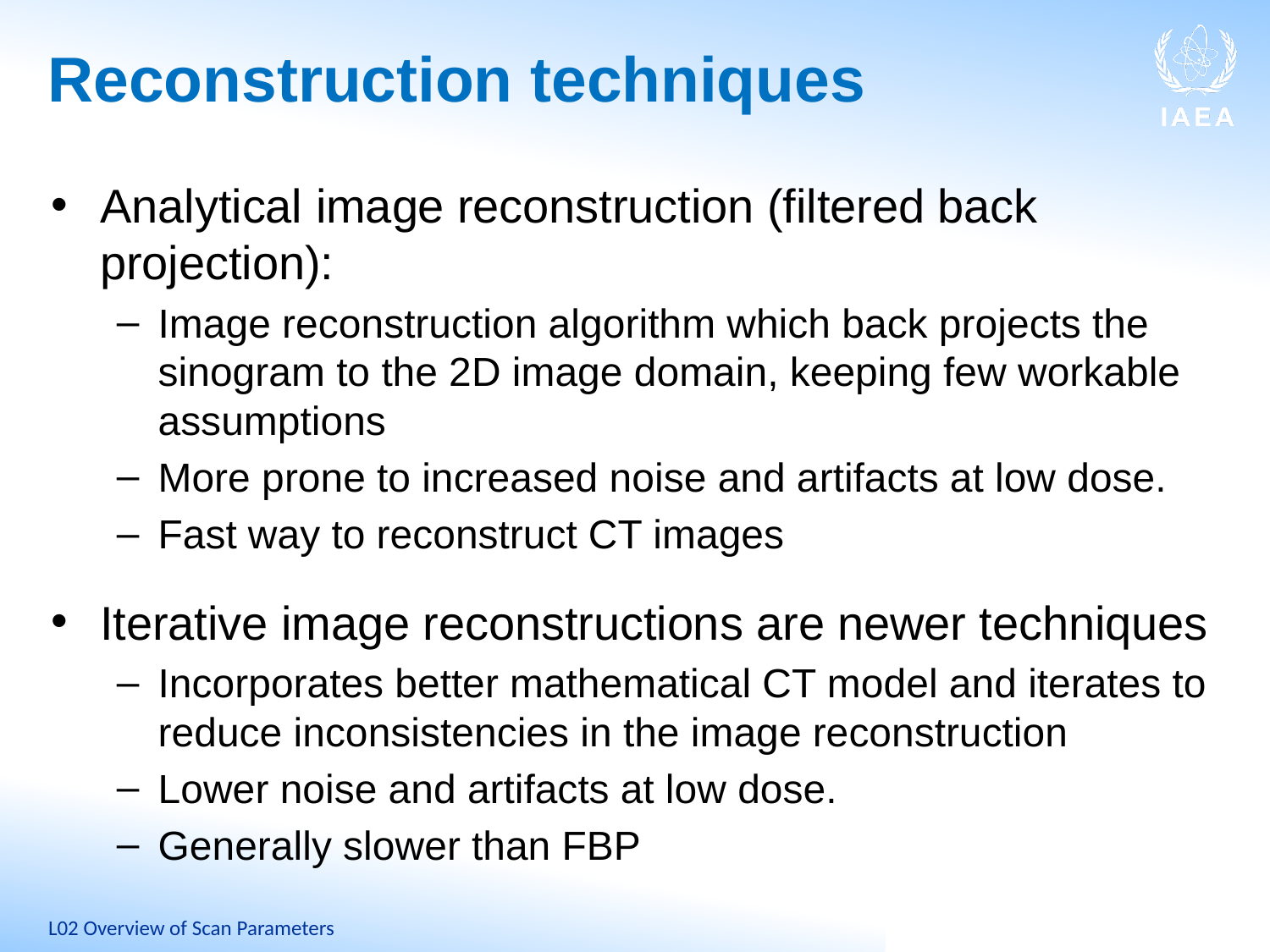

# Reconstruction techniques
Analytical image reconstruction (filtered back projection):
Image reconstruction algorithm which back projects the sinogram to the 2D image domain, keeping few workable assumptions
More prone to increased noise and artifacts at low dose.
Fast way to reconstruct CT images

Iterative image reconstructions are newer techniques
Incorporates better mathematical CT model and iterates to reduce inconsistencies in the image reconstruction
Lower noise and artifacts at low dose.
Generally slower than FBP